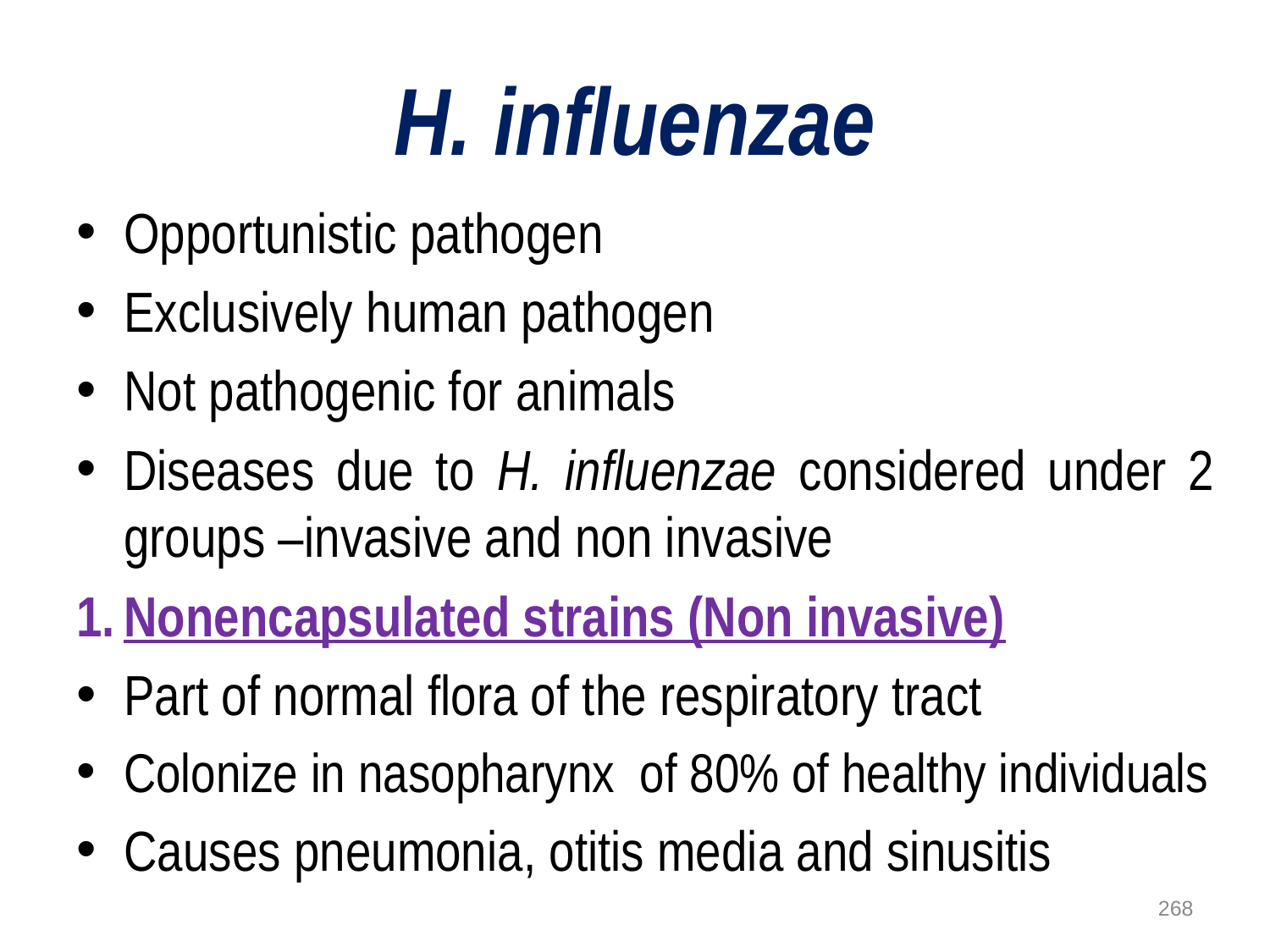

# H. influenzae
Opportunistic pathogen
Exclusively human pathogen
Not pathogenic for animals
Diseases due to H. influenzae considered under 2 groups –invasive and non invasive
Nonencapsulated strains (Non invasive)
Part of normal flora of the respiratory tract
Colonize in nasopharynx  of 80% of healthy individuals
Causes pneumonia, otitis media and sinusitis

268